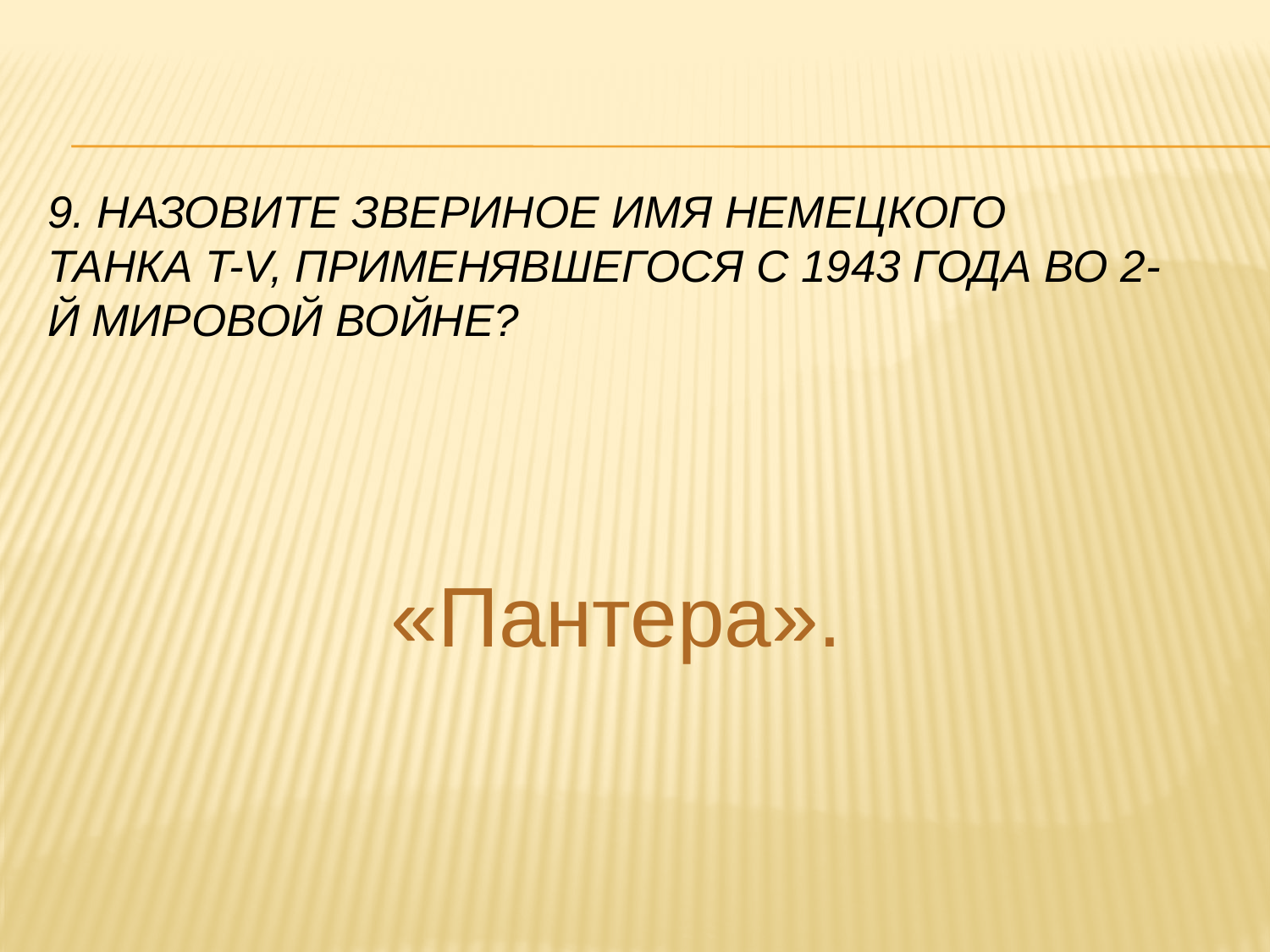

# 9. Назовите звериное имя немецкого танка T-V, применявшегося с 1943 года во 2-й мировой войне?
«Пантера».